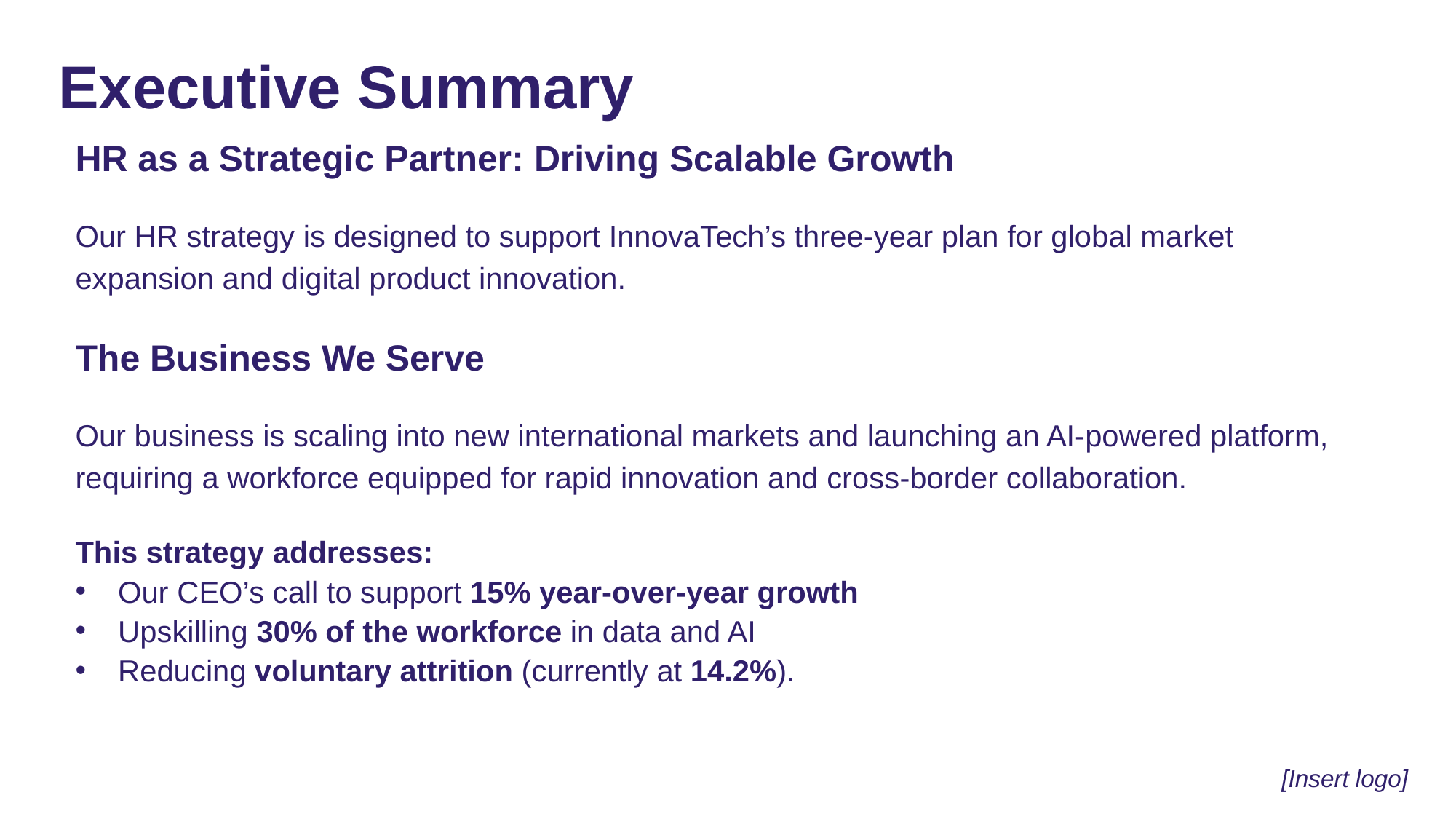

# Executive Summary
HR as a Strategic Partner: Driving Scalable Growth
Our HR strategy is designed to support InnovaTech’s three-year plan for global market expansion and digital product innovation.
The Business We Serve
Our business is scaling into new international markets and launching an AI-powered platform, requiring a workforce equipped for rapid innovation and cross-border collaboration.
This strategy addresses:
Our CEO’s call to support 15% year-over-year growth
Upskilling 30% of the workforce in data and AI
Reducing voluntary attrition (currently at 14.2%).

[Insert logo]